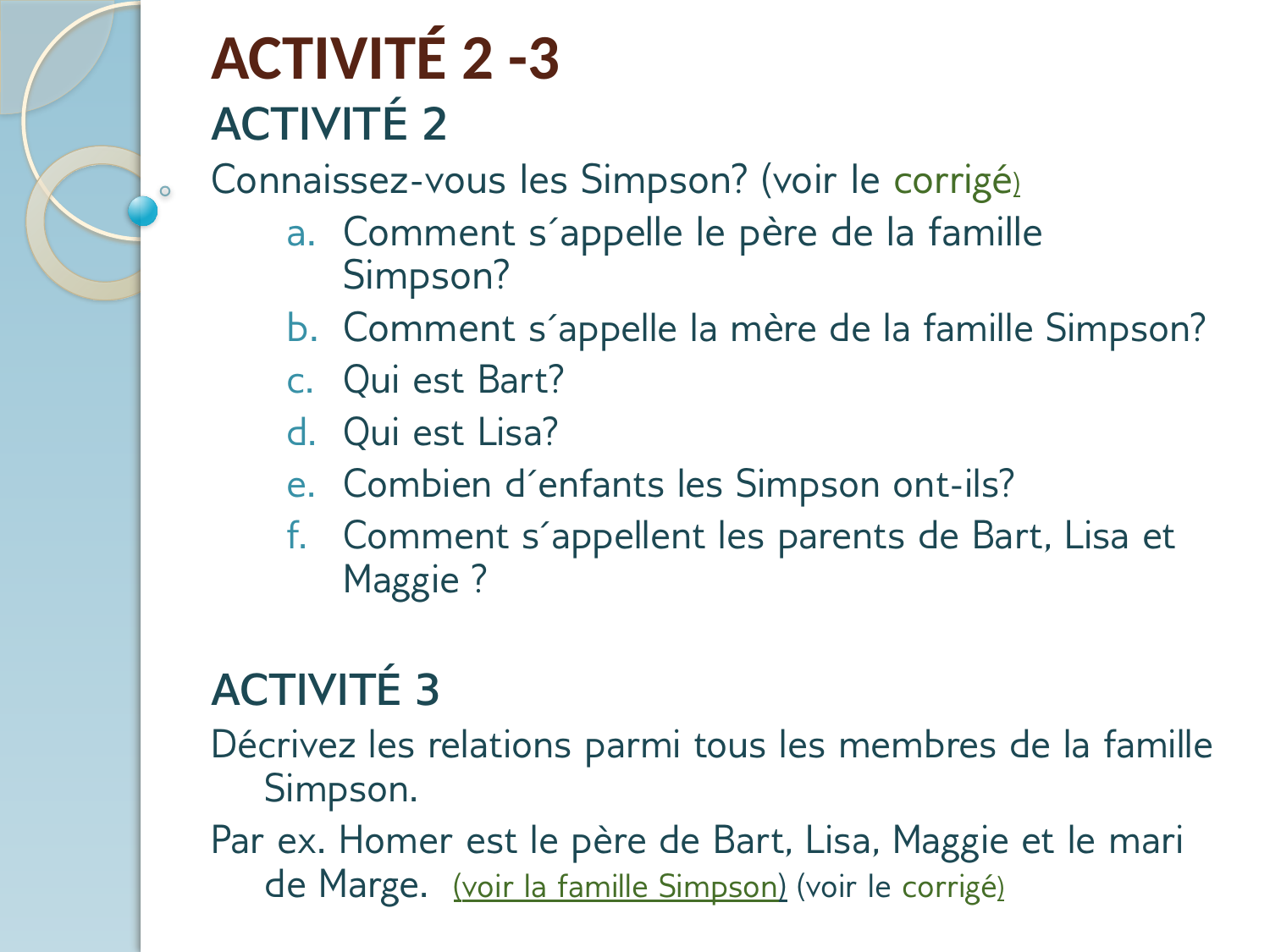

# ACTIVITÉ 2 -3
ACTIVITÉ 2
Connaissez-vous les Simpson? (voir le corrigé)
Comment s´appelle le père de la famille Simpson?
Comment s´appelle la mère de la famille Simpson?
Qui est Bart?
Qui est Lisa?
Combien d´enfants les Simpson ont-ils?
Comment s´appellent les parents de Bart, Lisa et Maggie ?

ACTIVITÉ 3
Décrivez les relations parmi tous les membres de la famille Simpson.
Par ex. Homer est le père de Bart, Lisa, Maggie et le mari de Marge.  (voir la famille Simpson) (voir le corrigé)